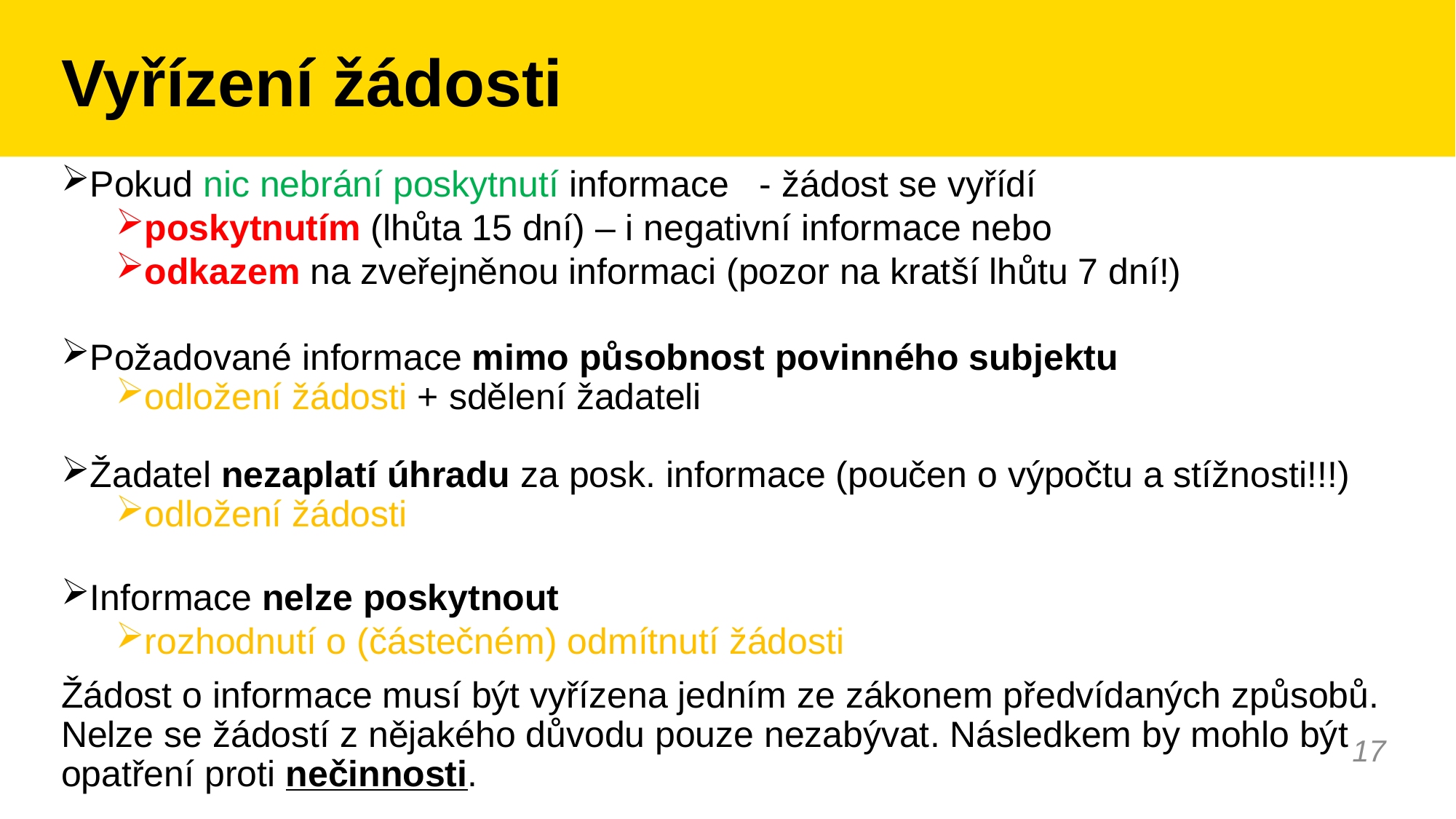

# Vyřízení žádosti
Pokud nic nebrání poskytnutí informace   - žádost se vyřídí
poskytnutím (lhůta 15 dní) – i negativní informace nebo
odkazem na zveřejněnou informaci (pozor na kratší lhůtu 7 dní!)

Požadované informace mimo působnost povinného subjektu
odložení žádosti + sdělení žadateli

Žadatel nezaplatí úhradu za posk. informace (poučen o výpočtu a stížnosti!!!)
odložení žádosti

Informace nelze poskytnout
rozhodnutí o (částečném) odmítnutí žádosti
Žádost o informace musí být vyřízena jedním ze zákonem předvídaných způsobů. Nelze se žádostí z nějakého důvodu pouze nezabývat. Následkem by mohlo být opatření proti nečinnosti.

17